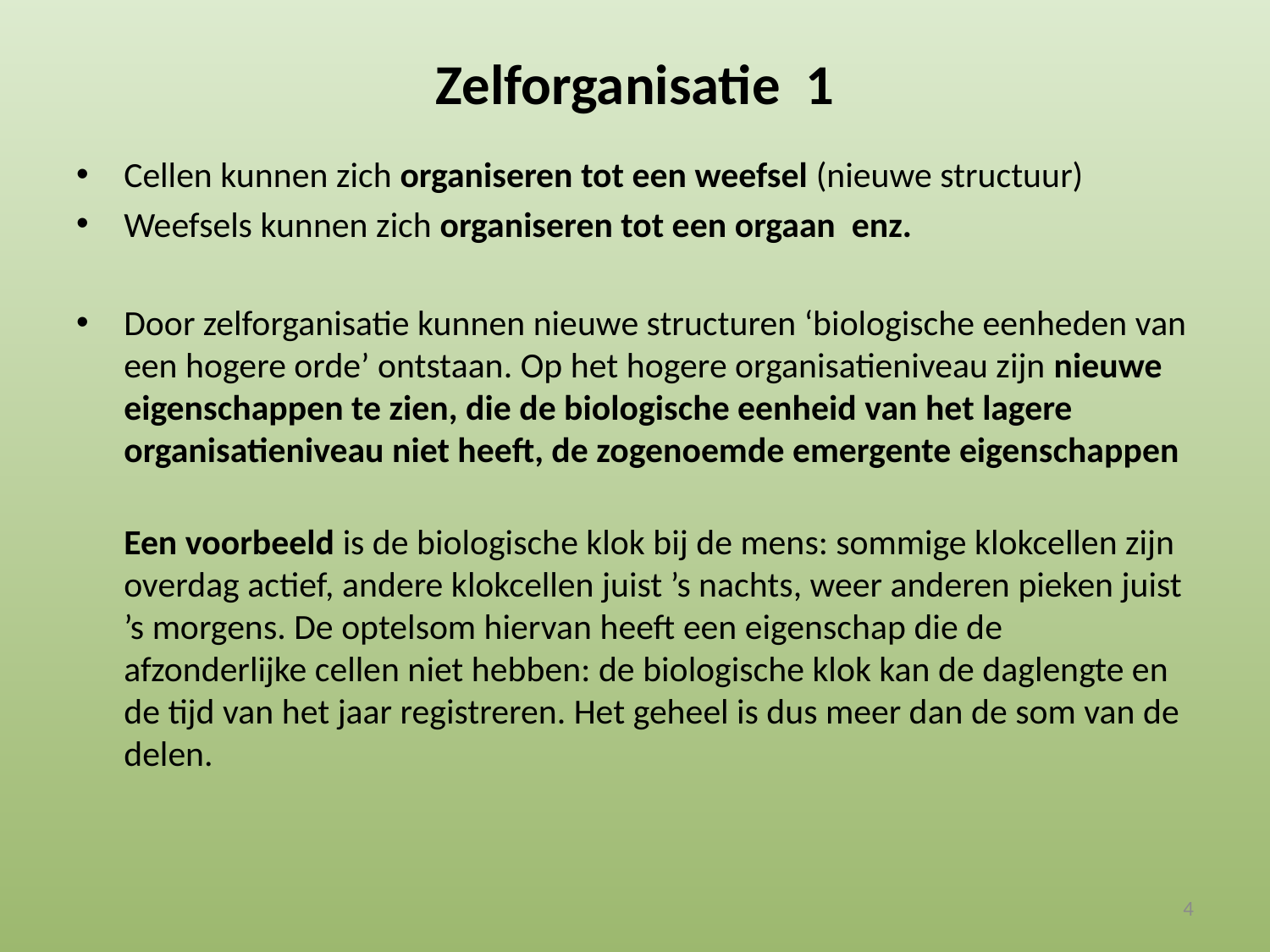

# Zelforganisatie  1
Cellen kunnen zich organiseren tot een weefsel (nieuwe structuur)
Weefsels kunnen zich organiseren tot een orgaan  enz.

Door zelforganisatie kunnen nieuwe structuren ‘biologische eenheden van een hogere orde’ ontstaan. Op het hogere organisatieniveau zijn nieuwe eigenschappen te zien, die de biologische eenheid van het lagere organisatieniveau niet heeft, de zogenoemde emergente eigenschappen
Een voorbeeld is de biologische klok bij de mens: sommige klokcellen zijn overdag actief, andere klokcellen juist ’s nachts, weer anderen pieken juist ’s morgens. De optelsom hiervan heeft een eigenschap die de afzonderlijke cellen niet hebben: de biologische klok kan de daglengte en de tijd van het jaar registreren. Het geheel is dus meer dan de som van de delen.
4